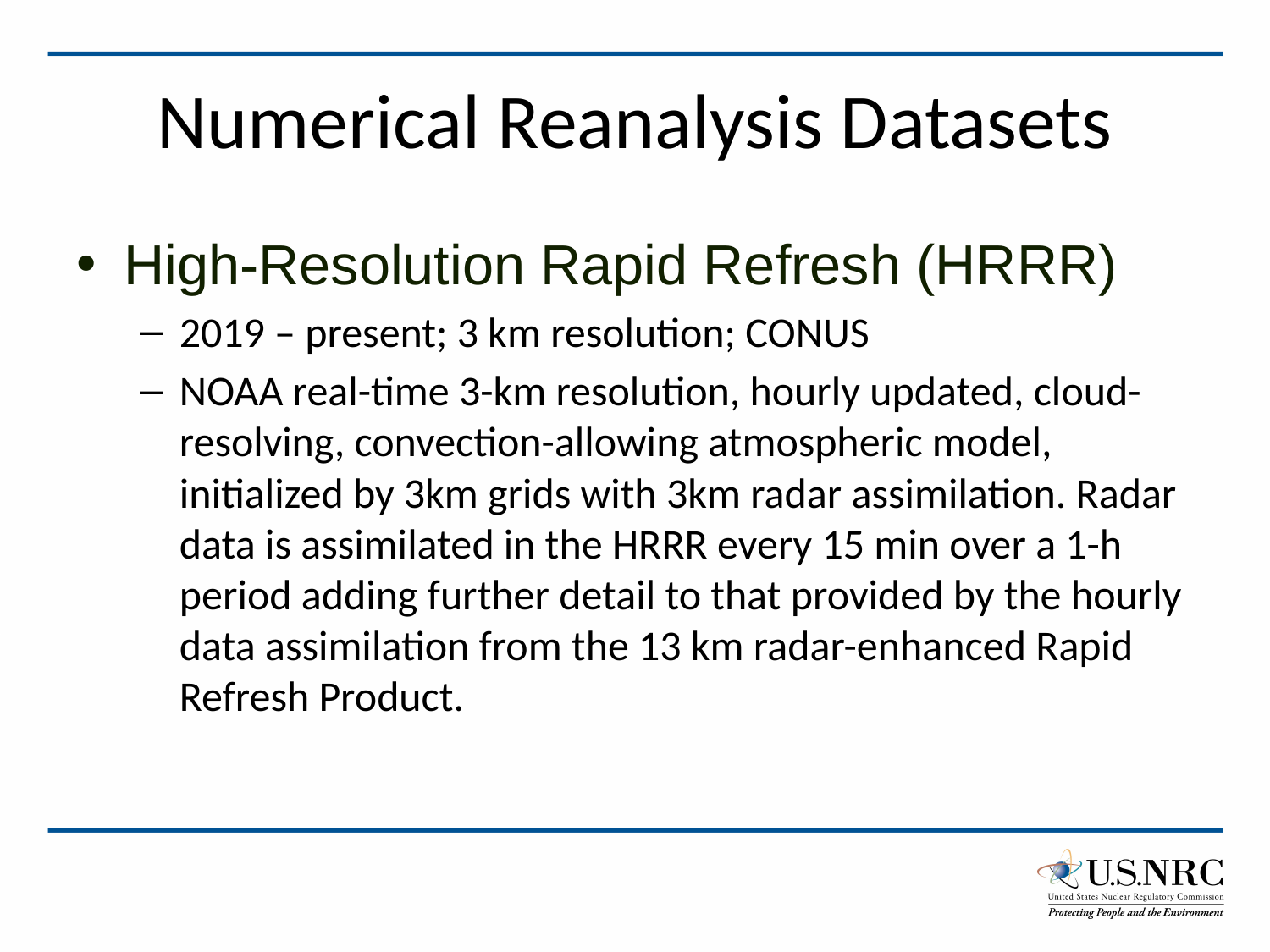

# Numerical Reanalysis Datasets
High-Resolution Rapid Refresh (HRRR)
2019 – present; 3 km resolution; CONUS
NOAA real-time 3-km resolution, hourly updated, cloud-resolving, convection-allowing atmospheric model, initialized by 3km grids with 3km radar assimilation. Radar data is assimilated in the HRRR every 15 min over a 1-h period adding further detail to that provided by the hourly data assimilation from the 13 km radar-enhanced Rapid Refresh Product.